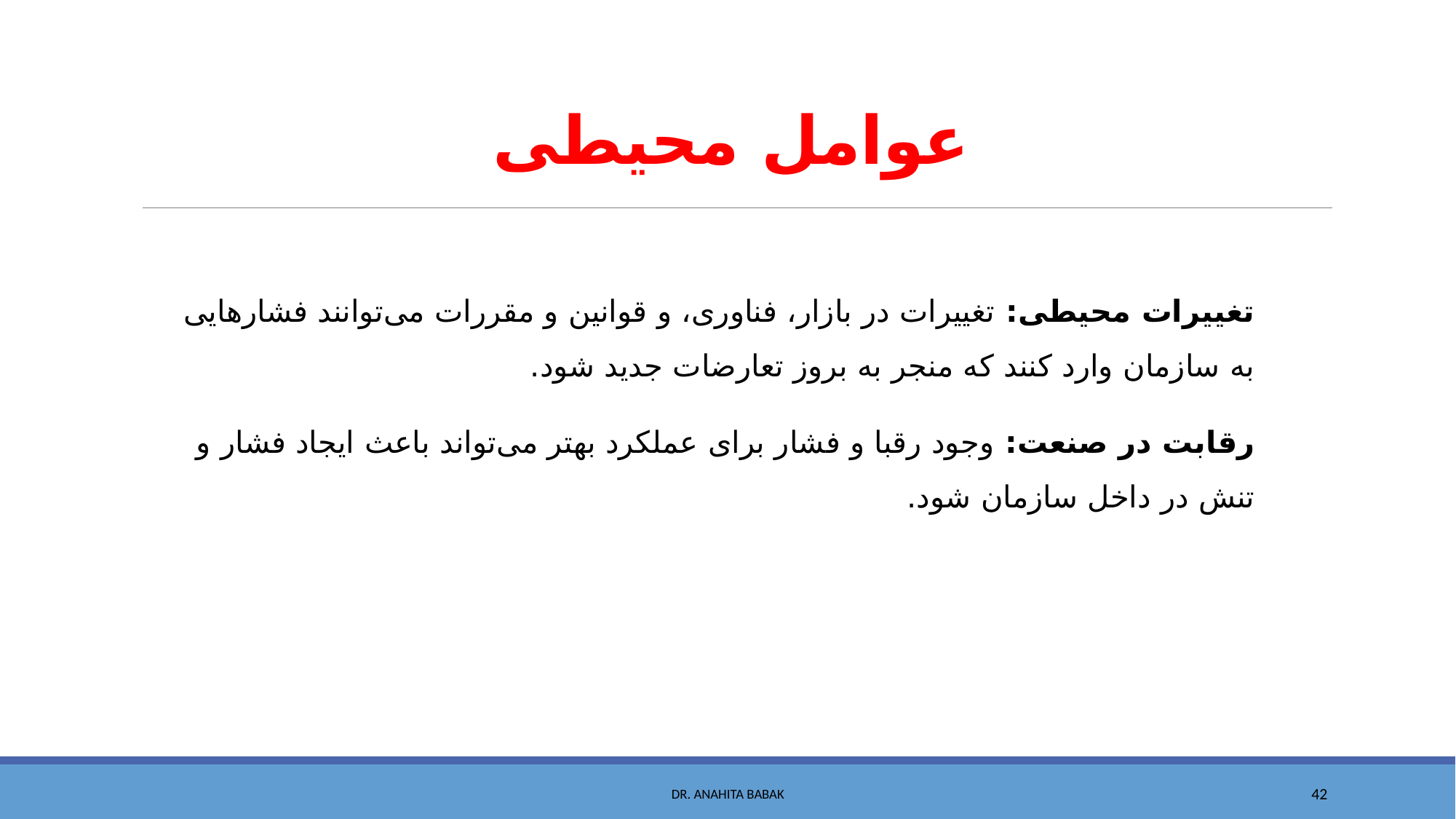

# عوامل محیطی
تغییرات محیطی: تغییرات در بازار، فناوری، و قوانین و مقررات می‌توانند فشارهایی به سازمان وارد کنند که منجر به بروز تعارضات جدید شود.
رقابت در صنعت: وجود رقبا و فشار برای عملکرد بهتر می‌تواند باعث ایجاد فشار و تنش در داخل سازمان شود.

Dr. Anahita Babak
42